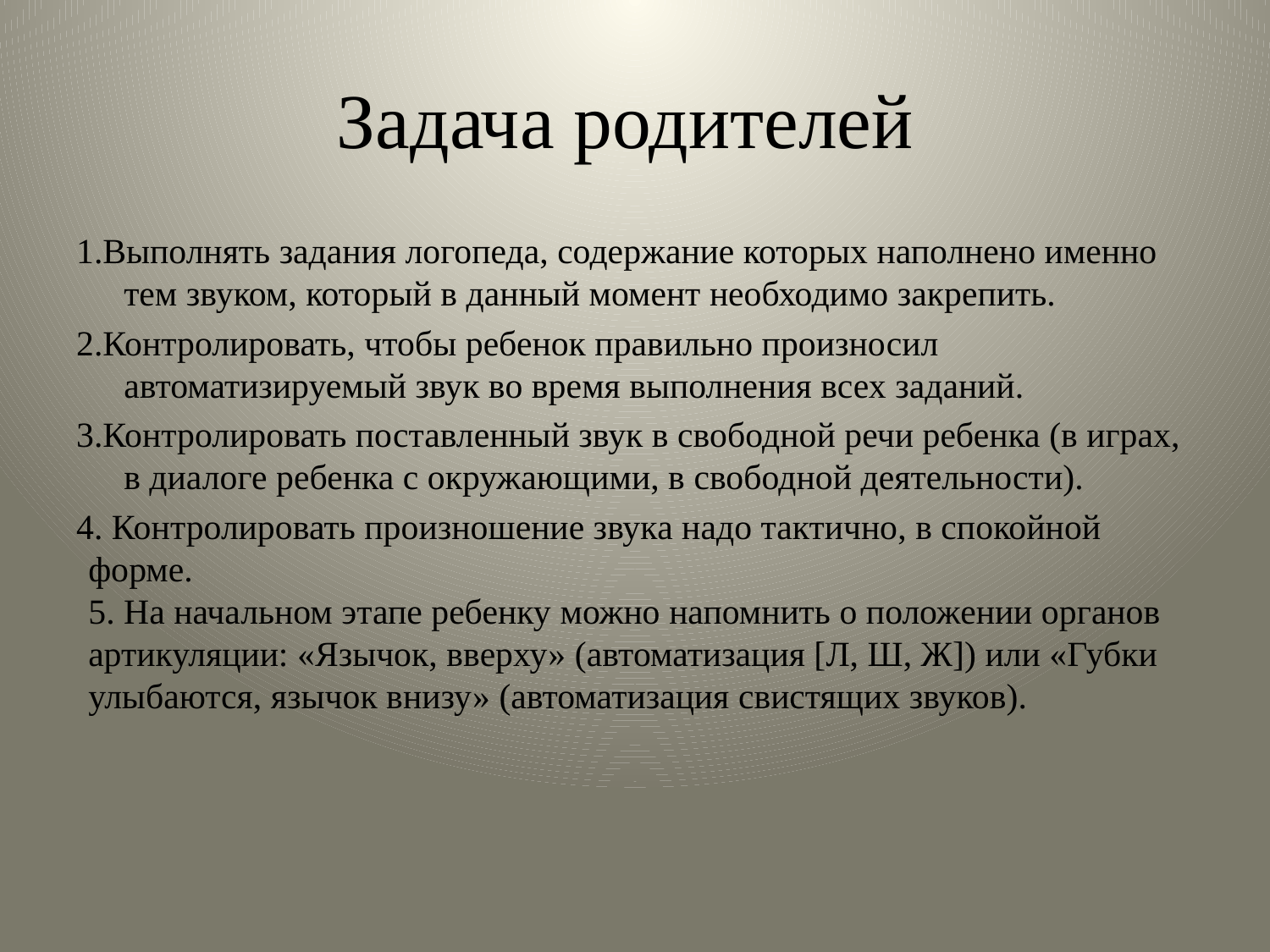

# Задача родителей
1.Выполнять задания логопеда, содержание которых наполнено именно тем звуком, который в данный момент необходимо закрепить.
2.Контролировать, чтобы ребенок правильно произносил автоматизируемый звук во время выполнения всех заданий.
3.Контролировать поставленный звук в свободной речи ребенка (в играх, в диалоге ребенка с окружающими, в свободной деятельности).
4. Контролировать произношение звука надо тактично, в спокойной  форме.
5. На начальном этапе ребенку можно напомнить о положении органов артикуляции: «Язычок, вверху» (автоматизация [Л, Ш, Ж]) или «Губки улыбаются, язычок внизу» (автоматизация свистящих звуков).